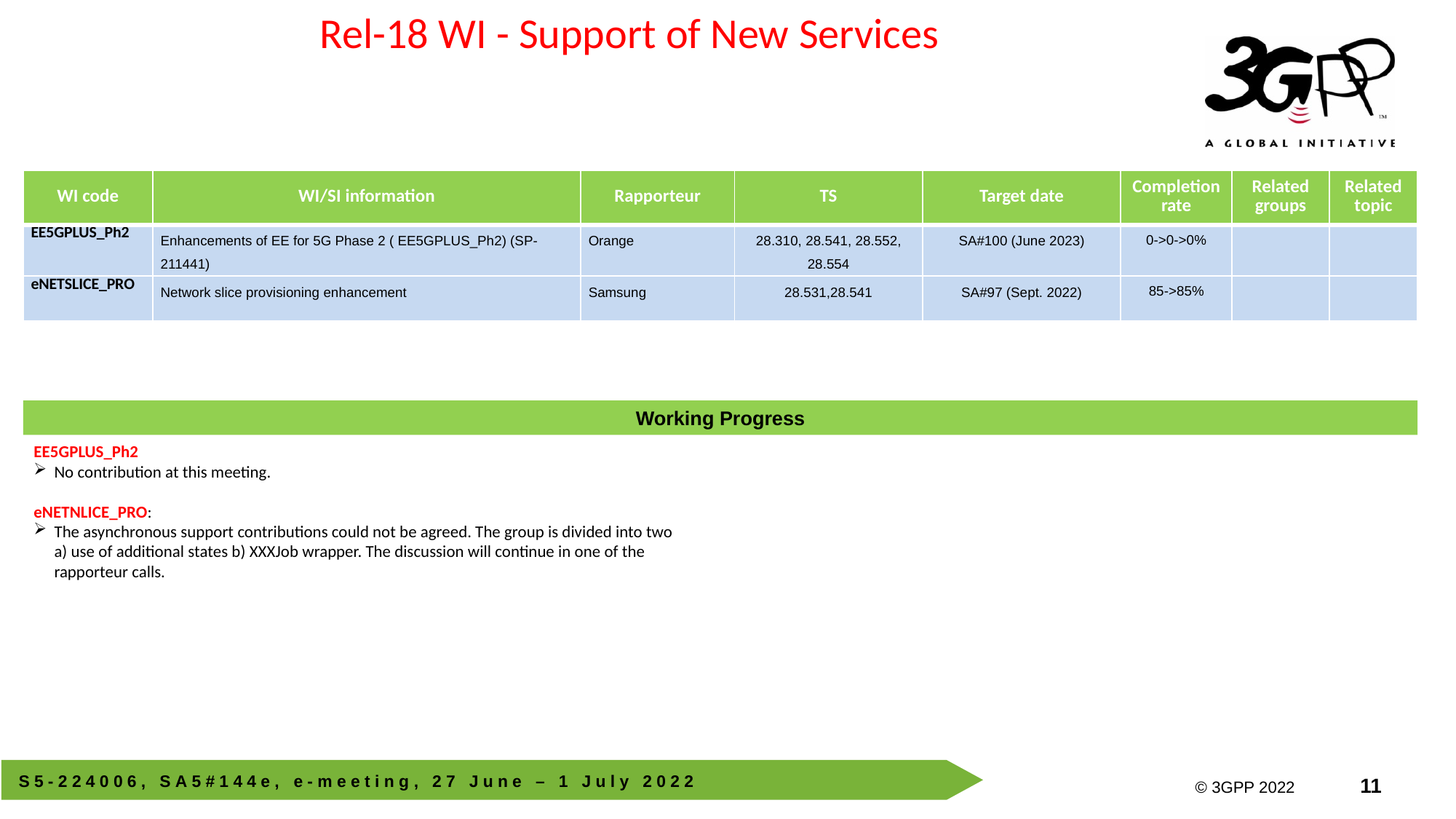

Rel-18 WI - Support of New Services
| WI code | WI/SI information | Rapporteur | TS | Target date | Completion rate | Related groups | Related topic |
| --- | --- | --- | --- | --- | --- | --- | --- |
| EE5GPLUS\_Ph2 | Enhancements of EE for 5G Phase 2 ( EE5GPLUS\_Ph2) (SP-211441) | Orange | 28.310, 28.541, 28.552, 28.554 | SA#100 (June 2023) | 0->0->0% |  |  |
| eNETSLICE\_PRO | Network slice provisioning enhancement | Samsung | 28.531,28.541 | SA#97 (Sept. 2022) | 85->85% |  |  |
Working Progress
EE5GPLUS_Ph2
No contribution at this meeting.

eNETNLICE_PRO:
The asynchronous support contributions could not be agreed. The group is divided into two a) use of additional states b) XXXJob wrapper. The discussion will continue in one of the rapporteur calls.